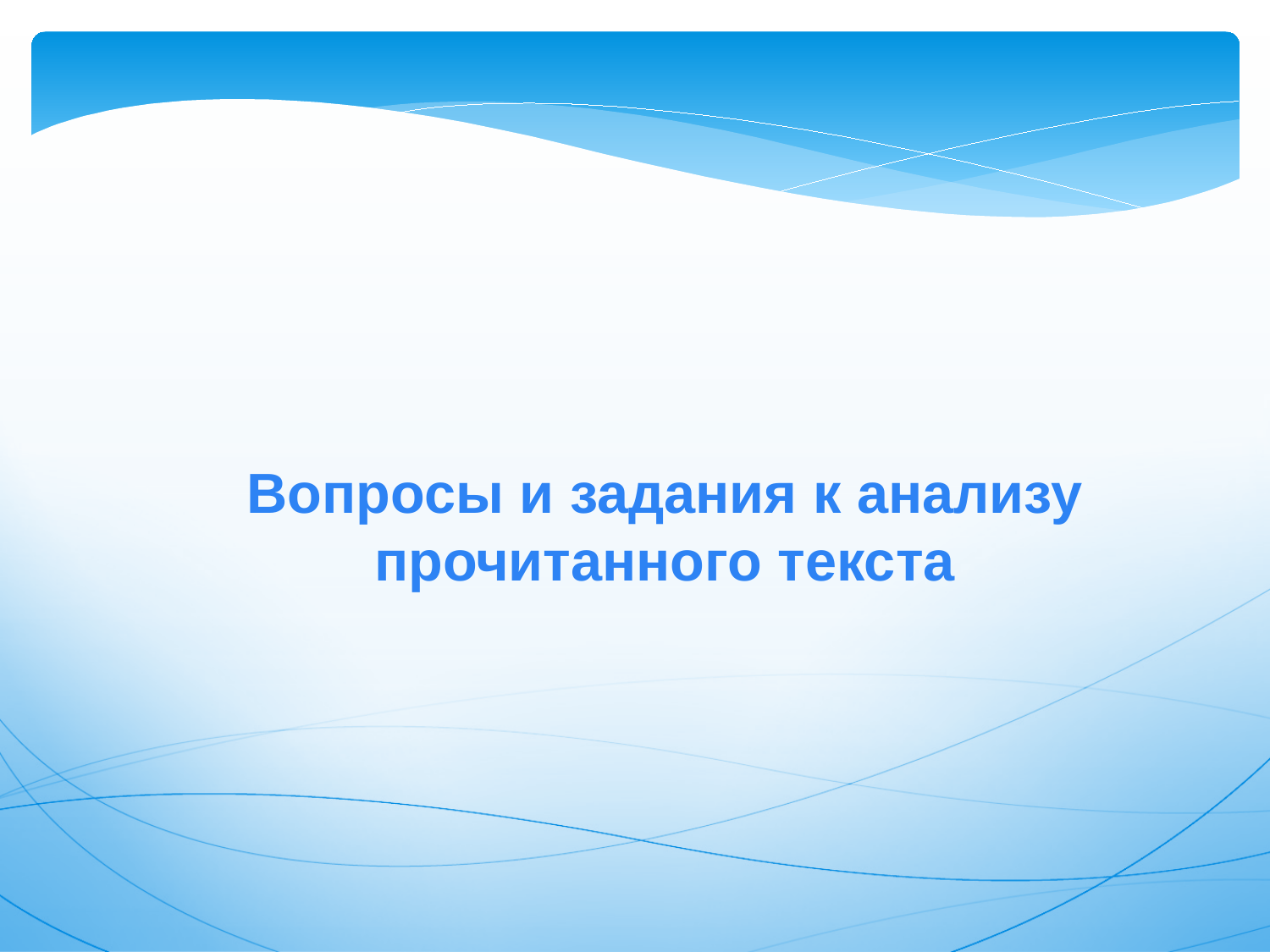

Вопросы и задания к анализу прочитанного текста